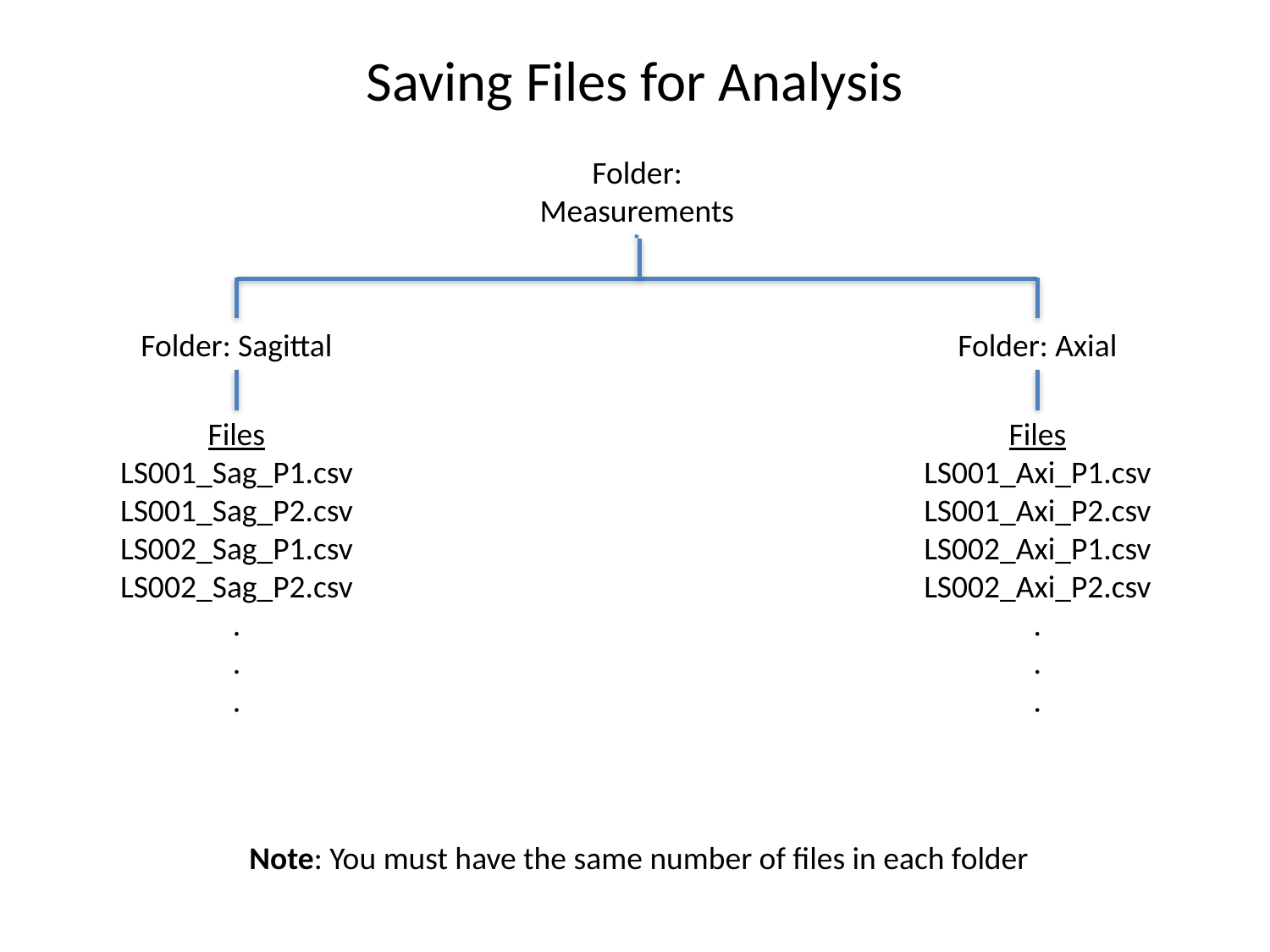

# Saving Files for Analysis
Folder: Measurements
Folder: Sagittal
Folder: Axial
Files
LS001_Sag_P1.csv
LS001_Sag_P2.csv
LS002_Sag_P1.csv
LS002_Sag_P2.csv
.
.
.
Files
LS001_Axi_P1.csv
LS001_Axi_P2.csv
LS002_Axi_P1.csv
LS002_Axi_P2.csv
.
.
.

Note: You must have the same number of files in each folder